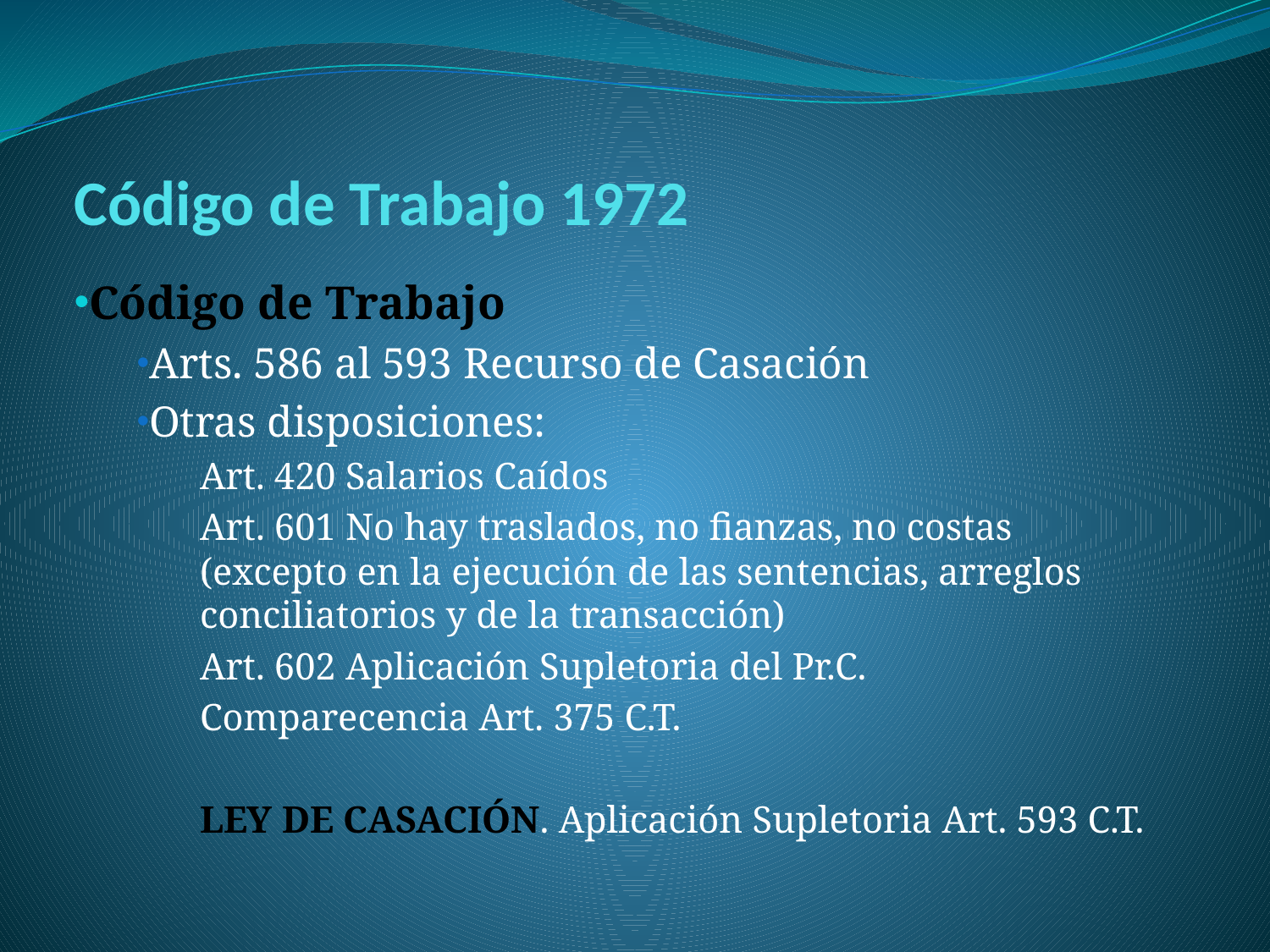

# Código de Trabajo 1972
Código de Trabajo
Arts. 586 al 593 Recurso de Casación
Otras disposiciones:
Art. 420 Salarios Caídos
Art. 601 No hay traslados, no fianzas, no costas (excepto en la ejecución de las sentencias, arreglos conciliatorios y de la transacción)
Art. 602 Aplicación Supletoria del Pr.C.
Comparecencia Art. 375 C.T.

LEY DE CASACIÓN. Aplicación Supletoria Art. 593 C.T.